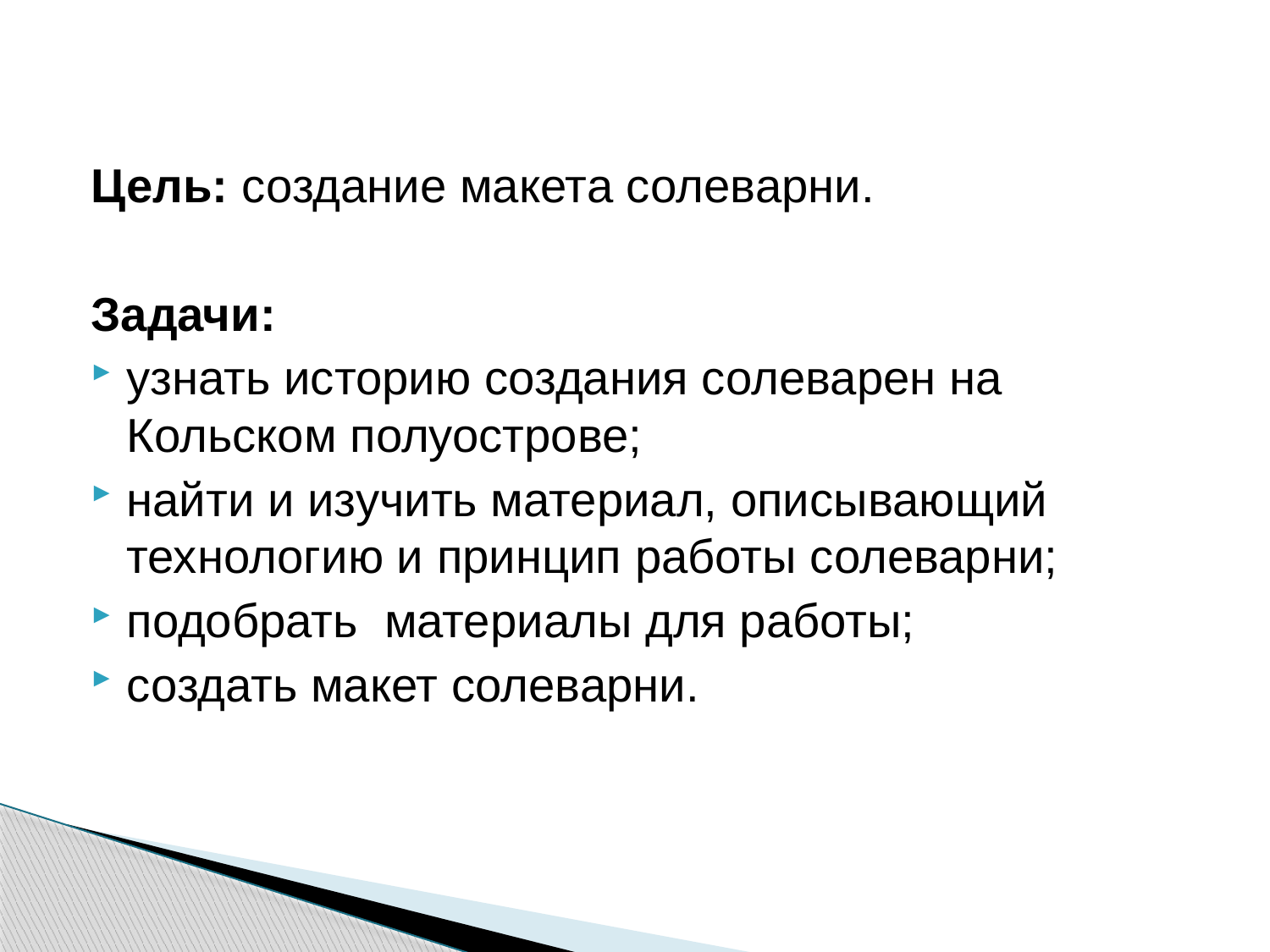

Цель: создание макета солеварни.

Задачи:
узнать историю создания солеварен на Кольском полуострове;
найти и изучить материал, описывающий технологию и принцип работы солеварни;
подобрать  материалы для работы;
создать макет солеварни.